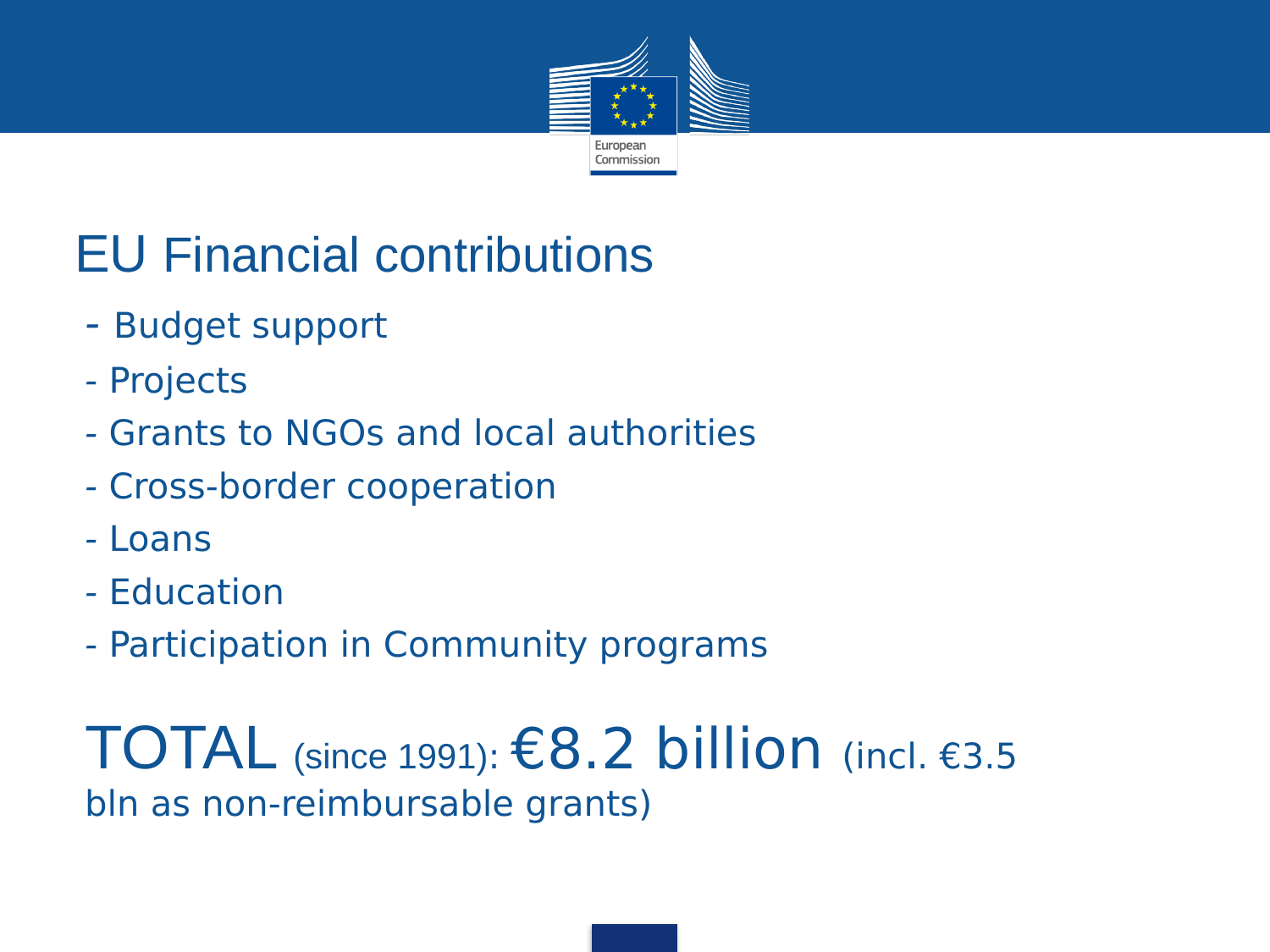

EU Financial contributions
- Budget support
- Projects
- Grants to NGOs and local authorities
- Cross-border cooperation
- Loans
- Education
- Participation in Community programs

TOTAL (since 1991): €8.2 billion (incl. €3.5 bln as non-reimbursable grants)